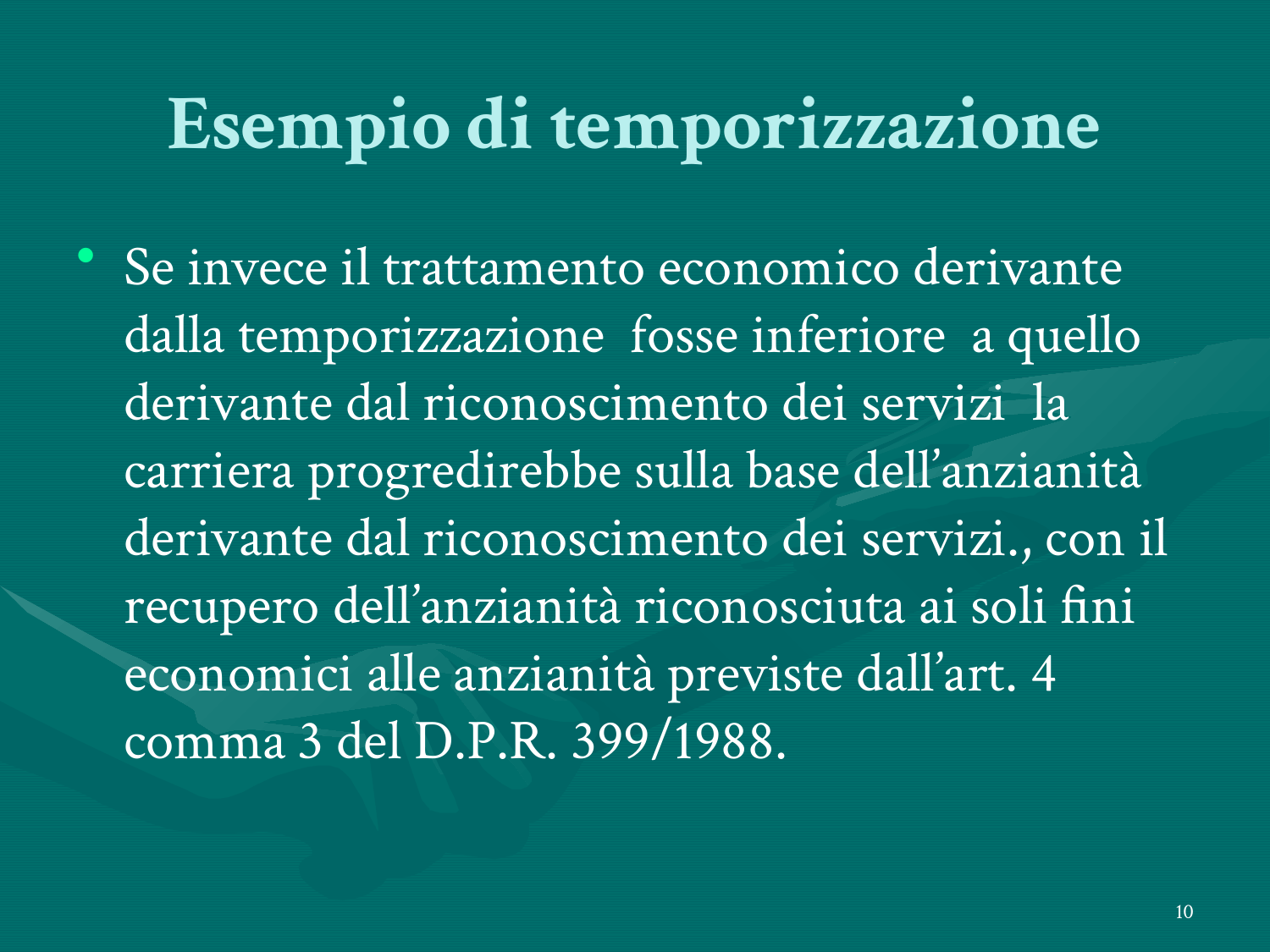

# Esempio di temporizzazione
Se invece il trattamento economico derivante dalla temporizzazione  fosse inferiore  a quello derivante dal riconoscimento dei servizi  la carriera progredirebbe sulla base dell’anzianità derivante dal riconoscimento dei servizi., con il recupero dell’anzianità riconosciuta ai soli fini economici alle anzianità previste dall’art. 4 comma 3 del D.P.R. 399/1988.

10